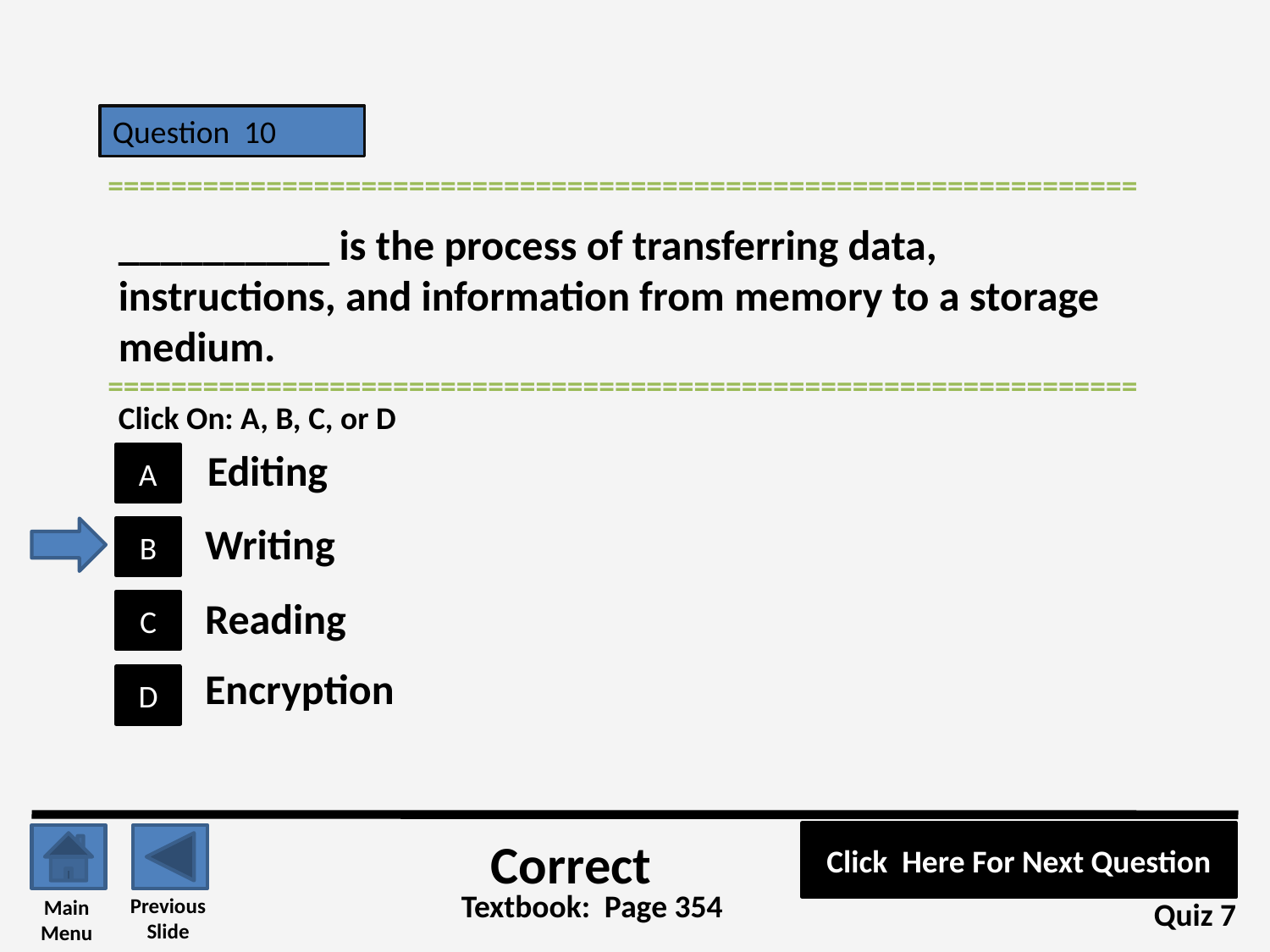

Question  10
=================================================================
__________ is the process of transferring data, instructions, and information from memory to a storage medium.
=================================================================
Click On: A, B, C, or D
Editing
A

Writing
B

Reading
C

Encryption
D
Click  Here For Next Question

Correct
Textbook:  Page 354
Previous
Slide
Main
Menu
Quiz 7